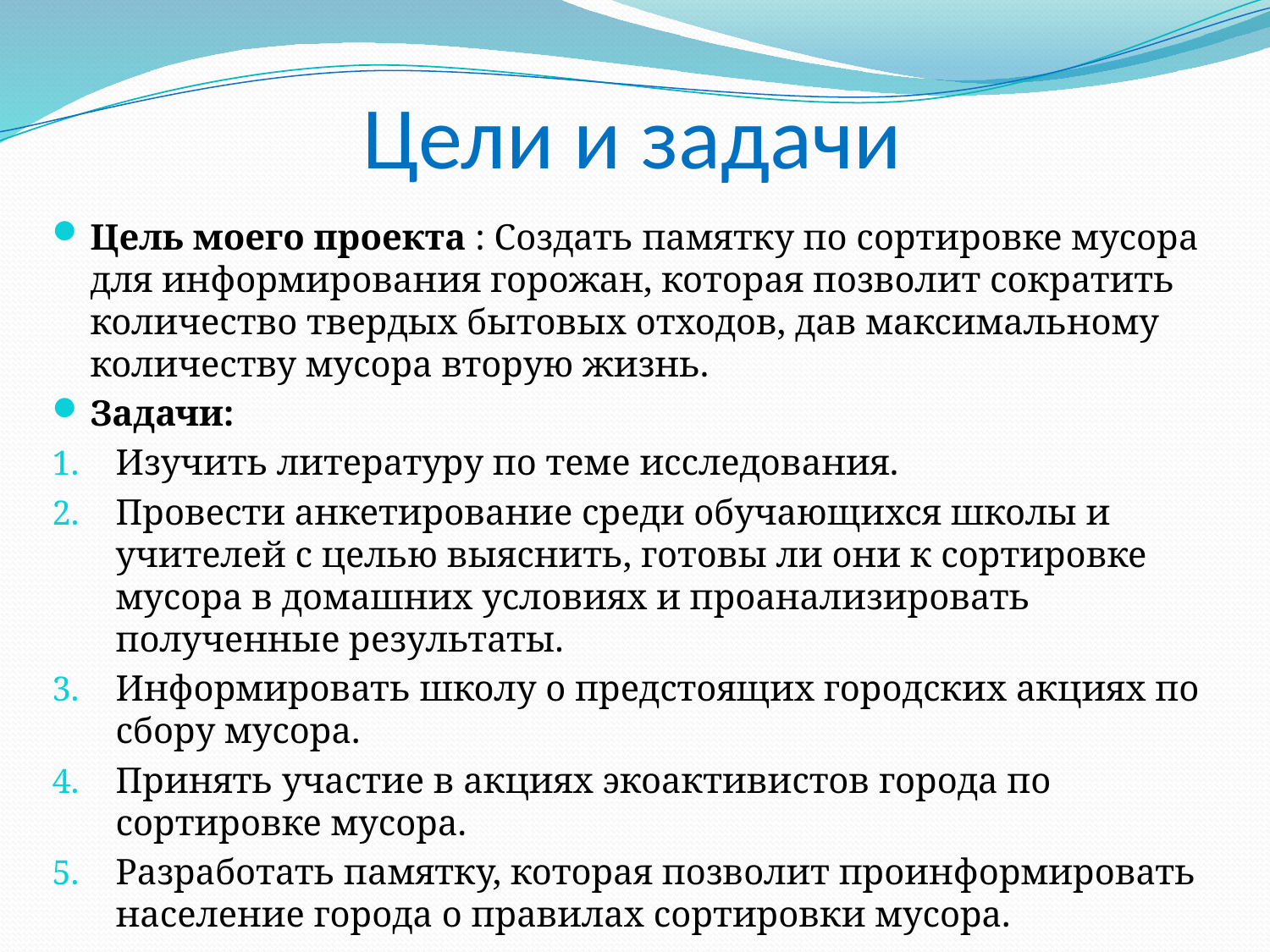

# Цели и задачи
Цель моего проекта : Создать памятку по сортировке мусора для информирования горожан, которая позволит сократить количество твердых бытовых отходов, дав максимальному количеству мусора вторую жизнь.
Задачи:
Изучить литературу по теме исследования.
Провести анкетирование среди обучающихся школы и учителей с целью выяснить, готовы ли они к сортировке мусора в домашних условиях и проанализировать полученные результаты.
Информировать школу о предстоящих городских акциях по сбору мусора.
Принять участие в акциях экоактивистов города по сортировке мусора.
Разработать памятку, которая позволит проинформировать население города о правилах сортировки мусора.